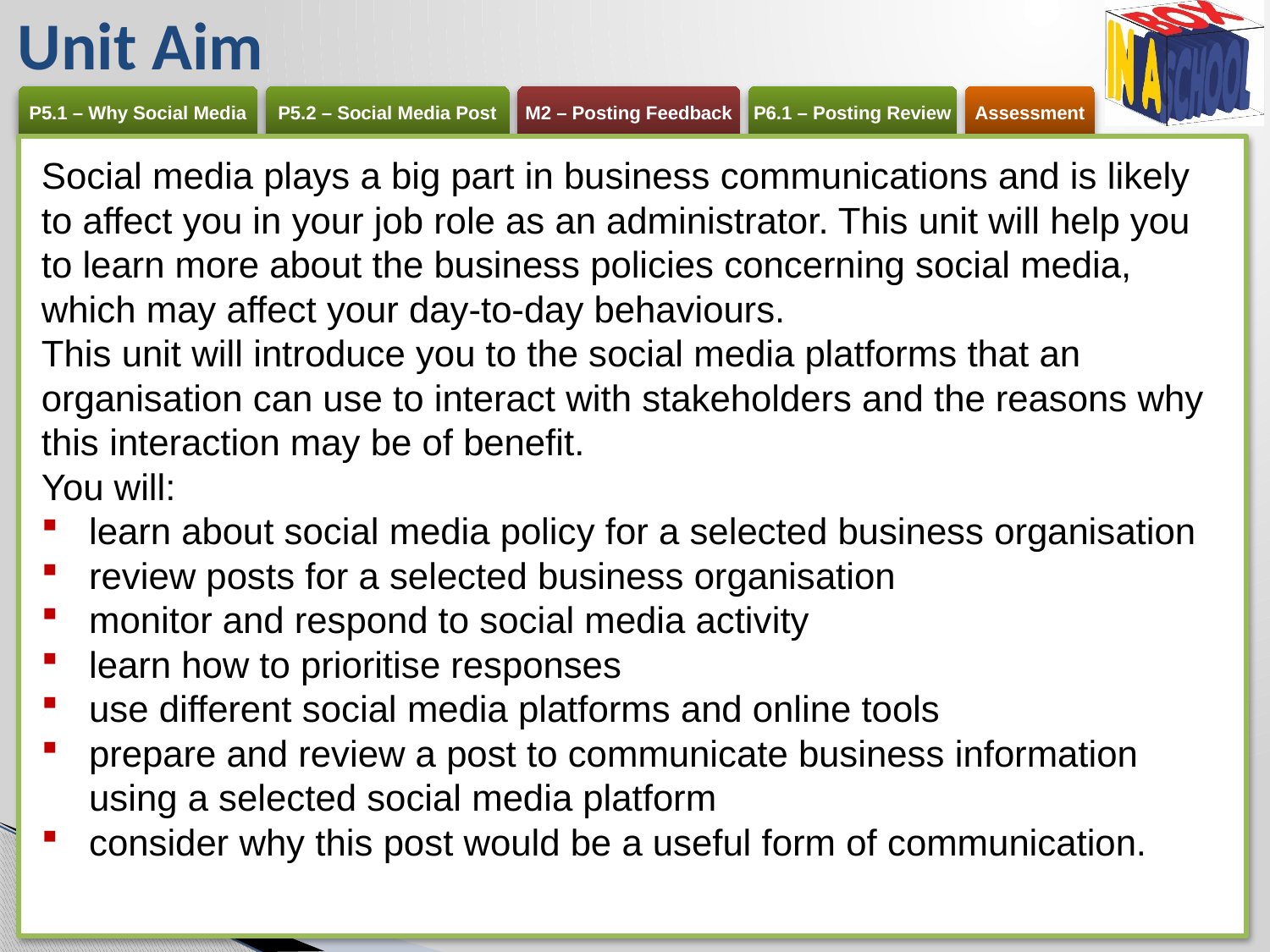

# Unit Aim
Social media plays a big part in business communications and is likely to affect you in your job role as an administrator. This unit will help you to learn more about the business policies concerning social media, which may affect your day-to-day behaviours.
This unit will introduce you to the social media platforms that an organisation can use to interact with stakeholders and the reasons why this interaction may be of benefit.
You will:
learn about social media policy for a selected business organisation
review posts for a selected business organisation
monitor and respond to social media activity
learn how to prioritise responses
use different social media platforms and online tools
prepare and review a post to communicate business information using a selected social media platform
consider why this post would be a useful form of communication.